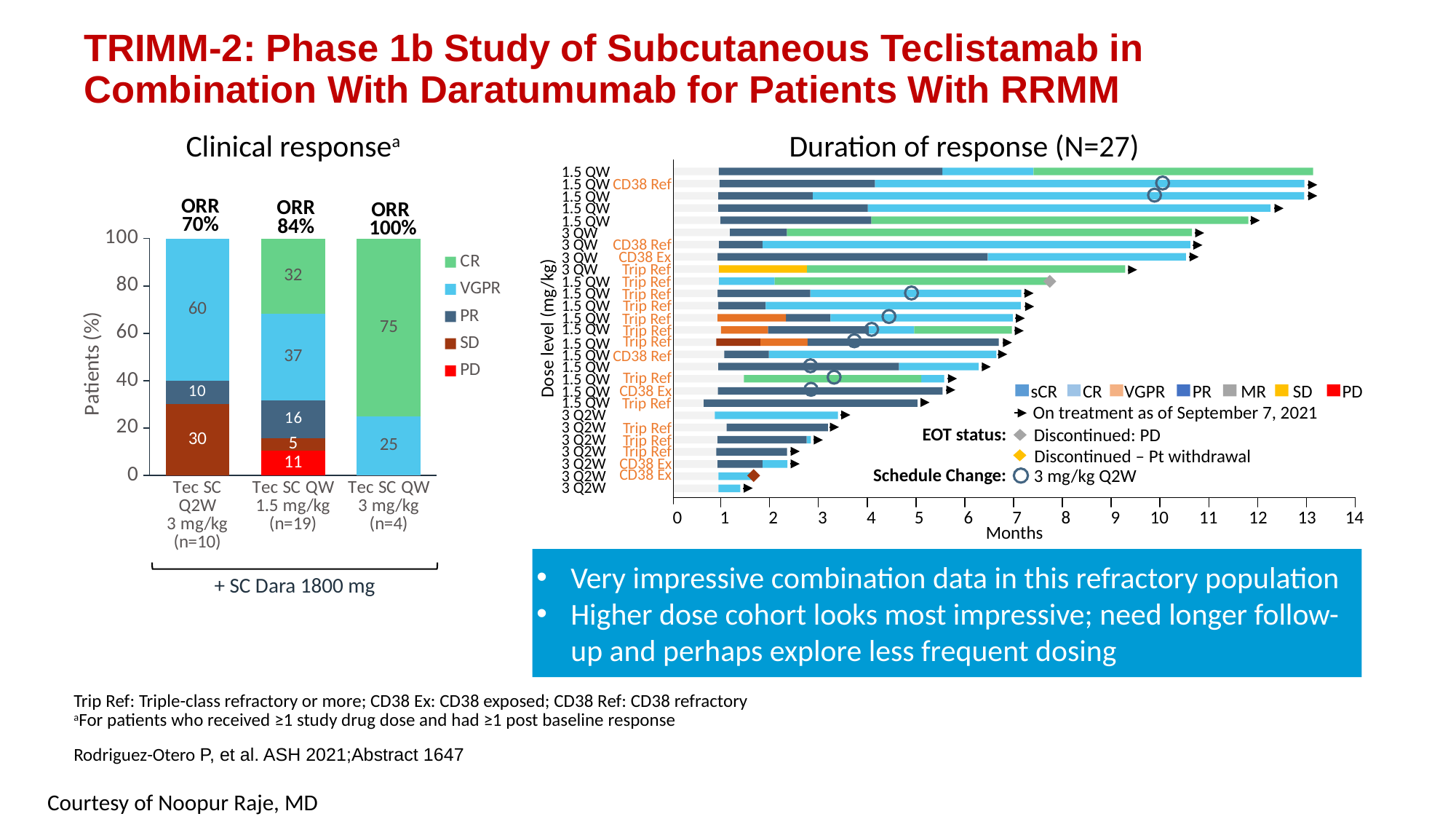

# TRIMM-2: Phase 1b Study of Subcutaneous Teclistamab in Combination With Daratumumab for Patients With RRMM
Clinical responsea
Duration of response (N=27)
1.5 QW

1.5 QW
CD38 Ref

1.5 QW

1.5 QW

1.5 QW

3 QW

3 QW
CD38 Ref

CD38 Ex
3 QW

3 QW
Trip Ref

1.5 QW
Trip Ref

1.5 QW
Trip Ref

Trip Ref
1.5 QW

Dose level (mg/kg)
1.5 QW
Trip Ref

1.5 QW

Trip Ref

Trip Ref
1.5 QW

CD38 Ref
1.5 QW

1.5 QW

Trip Ref
1.5 QW

CD38 Ex
1.5 QW

1.5 QW
Trip Ref

3 Q2W

3 Q2W
Trip Ref

3 Q2W
Trip Ref

Trip Ref
3 Q2W

CD38 Ex
3 Q2W

3 Q2W
CD38 Ex

3 Q2W

14
0
1
2
3
4
5
6
7
8
9
10
11
12
13
Months
ORR
70%
ORR
84%
ORR
100%

### Chart

| Category | PD | SD | PR | VGPR | CR |
|---|---|---|---|---|---|
| Tec SC Q2W
3 mg/kg
(n=10) | 0.0 | 30.0 | 10.0 | 60.0 | 0.0 |
| Tec SC QW
1.5 mg/kg
(n=19) | 10.5 | 5.3 | 15.8 | 36.8 | 31.6 |
| Tec SC QW
3 mg/kg
(n=4) | 0.0 | 0.0 | 0.0 | 25.0 | 75.0 |
sCR
CR
VGPR
PR
MR
SD
PD

On treatment as of September 7, 2021
EOT status:
Discontinued: PD

Discontinued – Pt withdrawal

Schedule Change:
3 mg/kg Q2W

Very impressive combination data in this refractory population
Higher dose cohort looks most impressive; need longer follow-up and perhaps explore less frequent dosing
+ SC Dara 1800 mg
Trip Ref: Triple-class refractory or more; CD38 Ex: CD38 exposed; CD38 Ref: CD38 refractory
aFor patients who received ≥1 study drug dose and had ≥1 post baseline response
Rodriguez-Otero P, et al. ASH 2021;Abstract 1647
Courtesy of Noopur Raje, MD